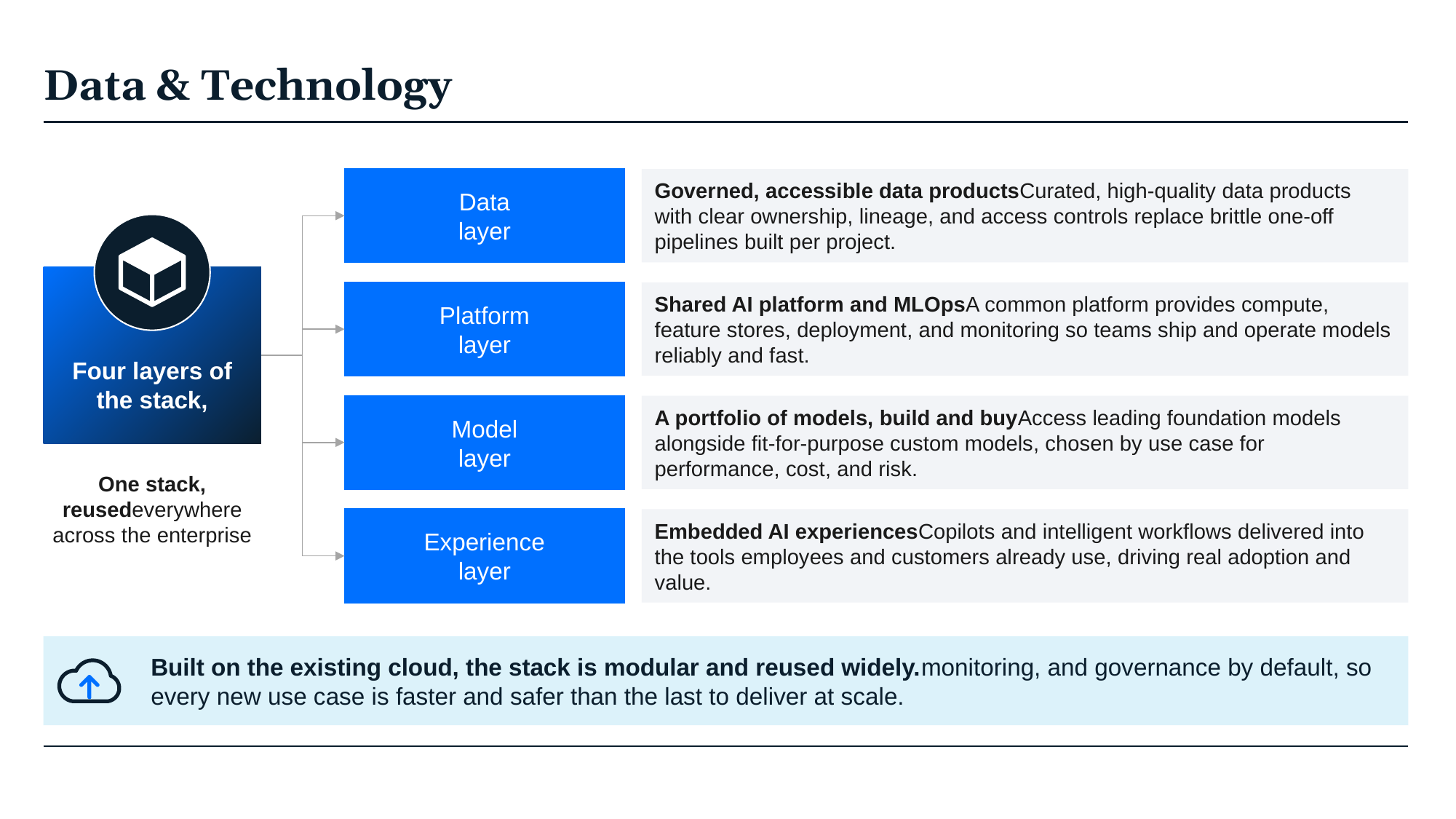

# Data & Technology
Data
layer
Governed, accessible data productsCurated, high-quality data products with clear ownership, lineage, and access controls replace brittle one-off pipelines built per project.

Four layers of the stack,
Platform
layer
Shared AI platform and MLOpsA common platform provides compute, feature stores, deployment, and monitoring so teams ship and operate models reliably and fast.
Model
layer
A portfolio of models, build and buyAccess leading foundation models alongside fit-for-purpose custom models, chosen by use case for performance, cost, and risk.
One stack, reusedeverywhere across the enterprise
Experience
layer
Embedded AI experiencesCopilots and intelligent workflows delivered into the tools employees and customers already use, driving real adoption and value.
Built on the existing cloud, the stack is modular and reused widely.monitoring, and governance by default, so every new use case is faster and safer than the last to deliver at scale.